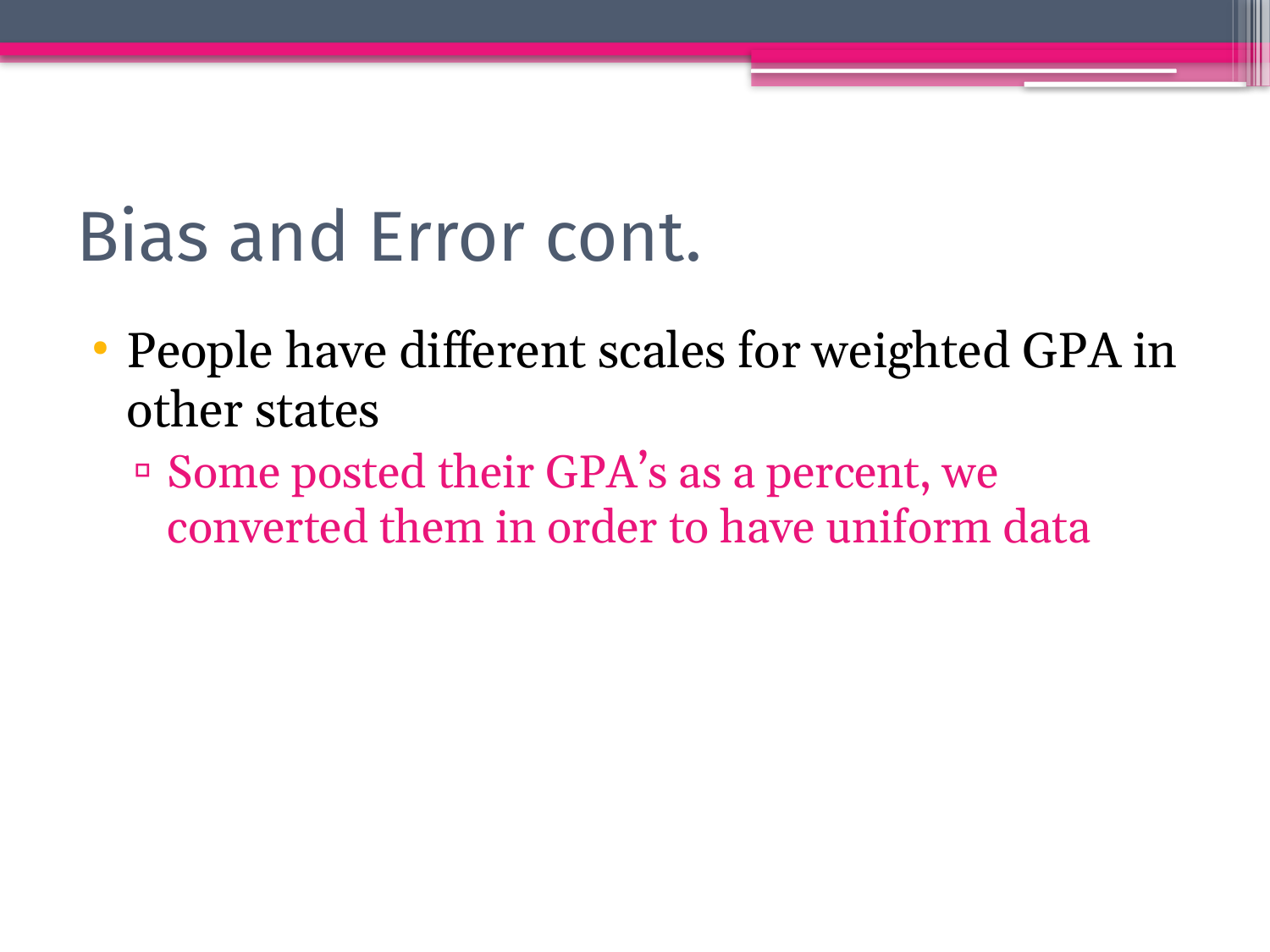

# Bias and Error cont.
People have different scales for weighted GPA in other states
Some posted their GPA’s as a percent, we converted them in order to have uniform data